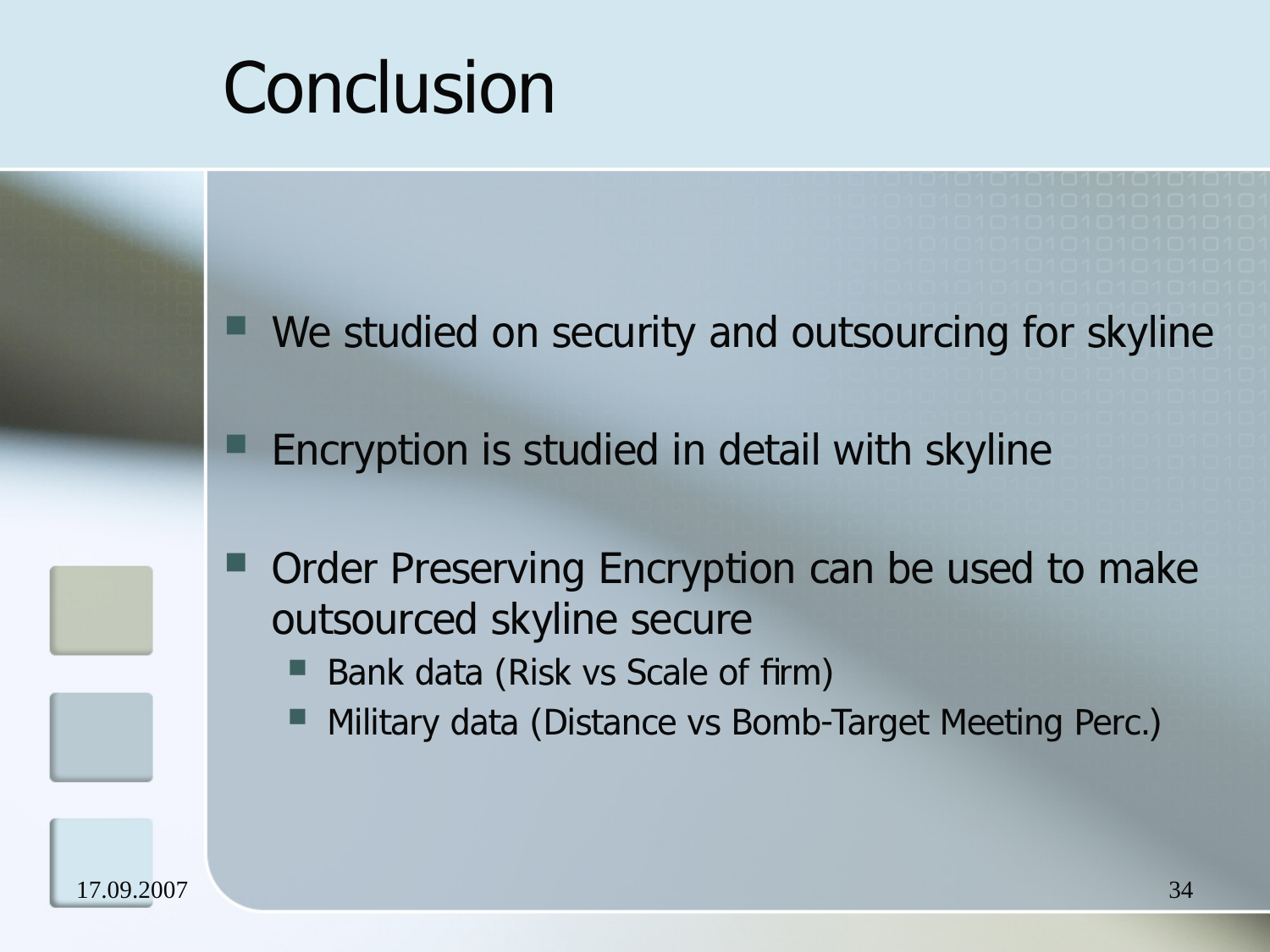

# Conclusion

We studied on security and outsourcing for skyline

Encryption is studied in detail with skyline

Order Preserving Encryption can be used to make outsourced skyline secure
Bank data (Risk vs Scale of firm)
Military data (Distance vs Bomb-Target Meeting Perc.)
17.09.2007
34